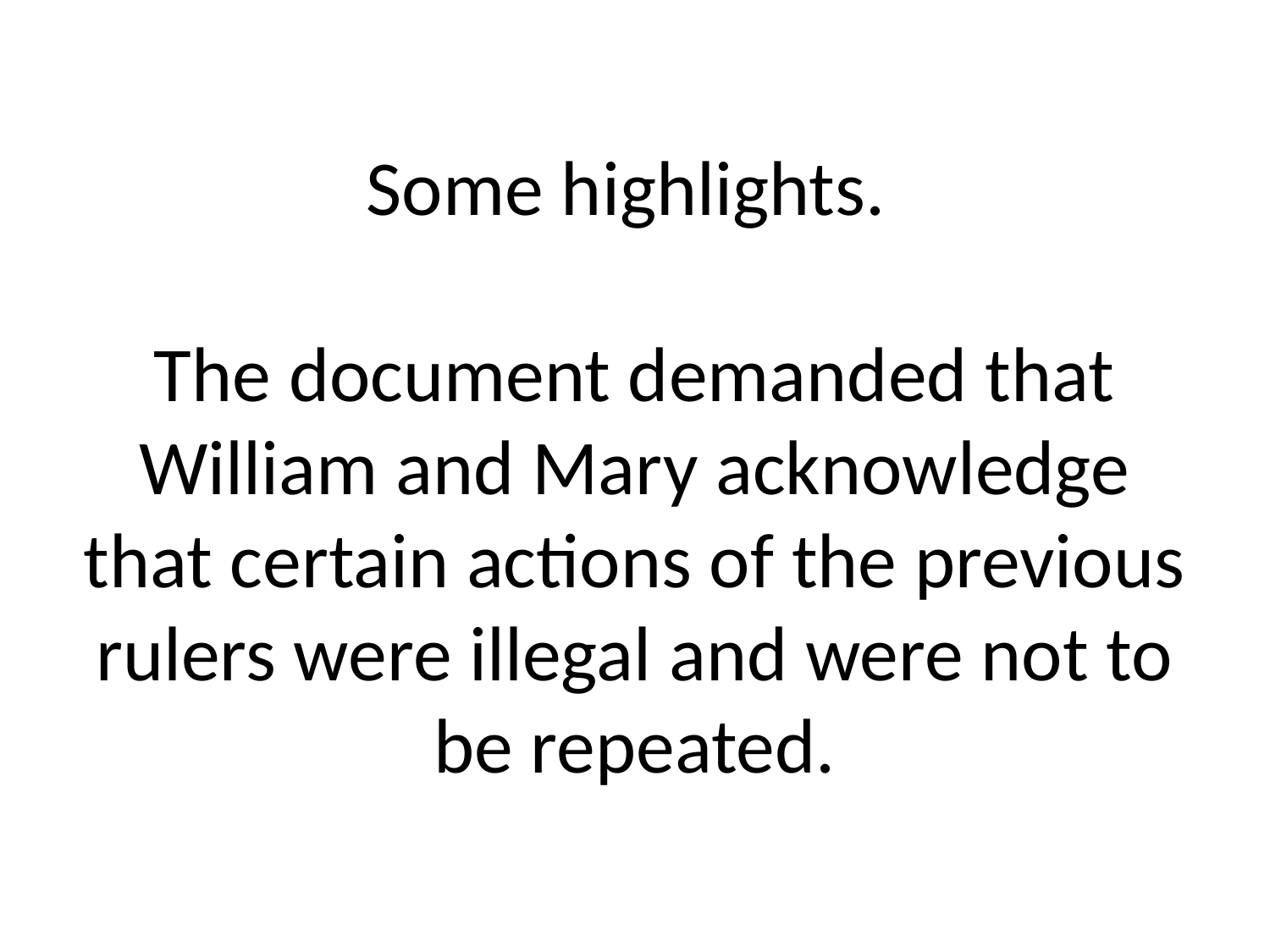

# Some highlights. The document demanded that William and Mary acknowledge that certain actions of the previous rulers were illegal and were not to be repeated.